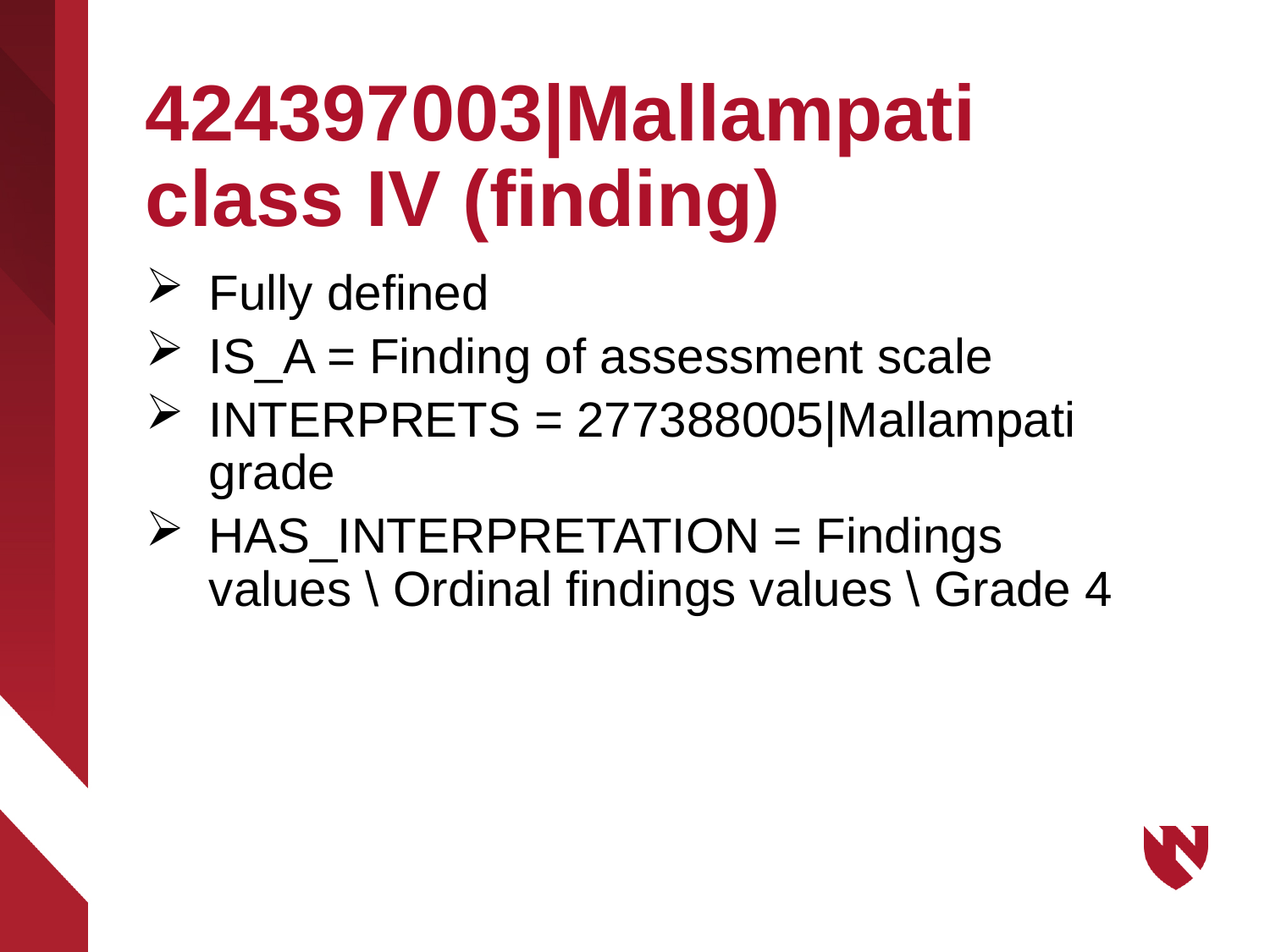

# 424397003|Mallampati class IV (finding)
Fully defined
IS_A = Finding of assessment scale
INTERPRETS = 277388005|Mallampati grade
HAS_INTERPRETATION = Findings values \ Ordinal findings values \ Grade 4